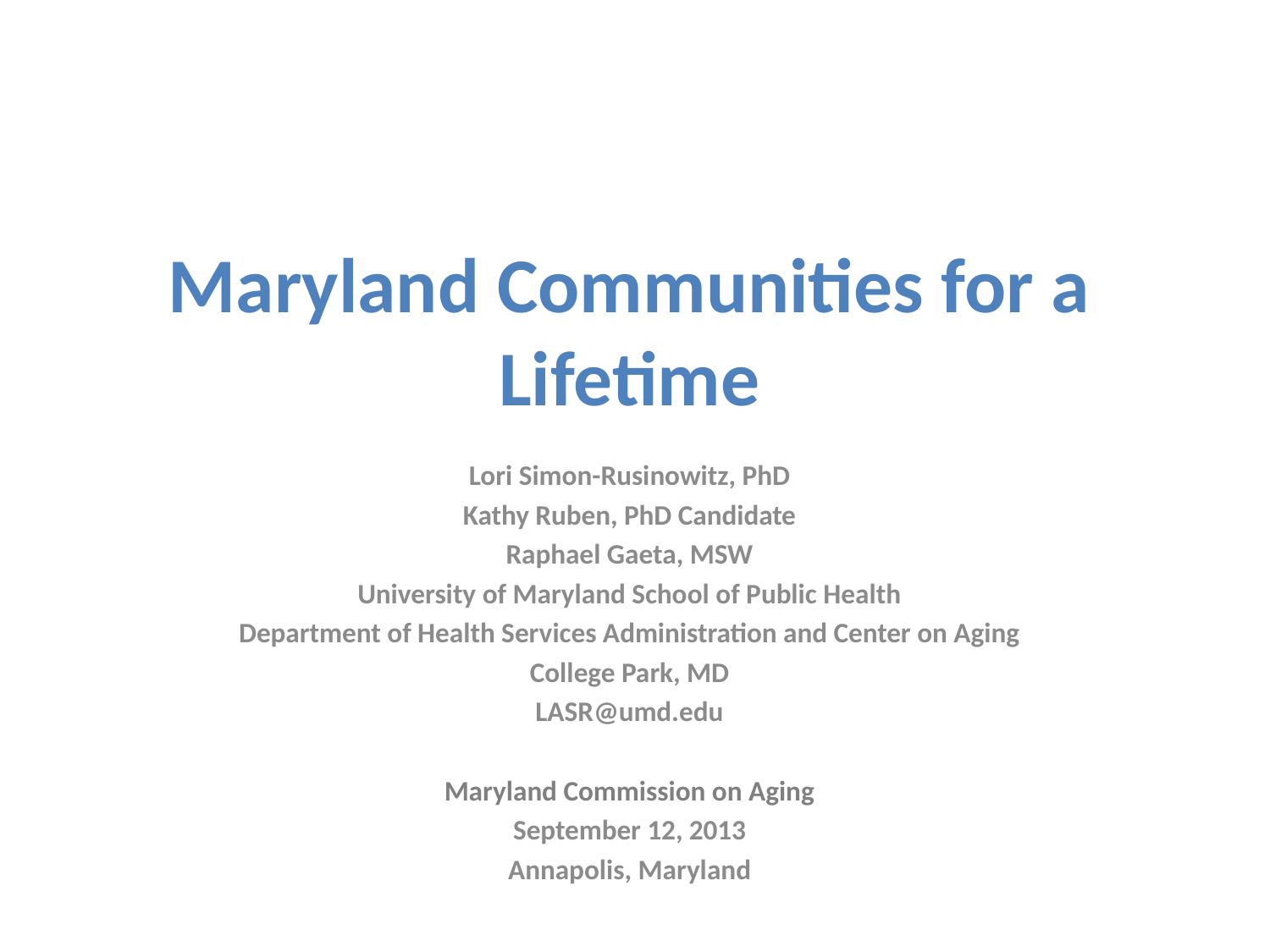

# Maryland Communities for a Lifetime
Lori Simon-Rusinowitz, PhD
Kathy Ruben, PhD Candidate
Raphael Gaeta, MSW
University of Maryland School of Public Health
Department of Health Services Administration and Center on Aging
College Park, MD
LASR@umd.edu

Maryland Commission on Aging
September 12, 2013
Annapolis, Maryland